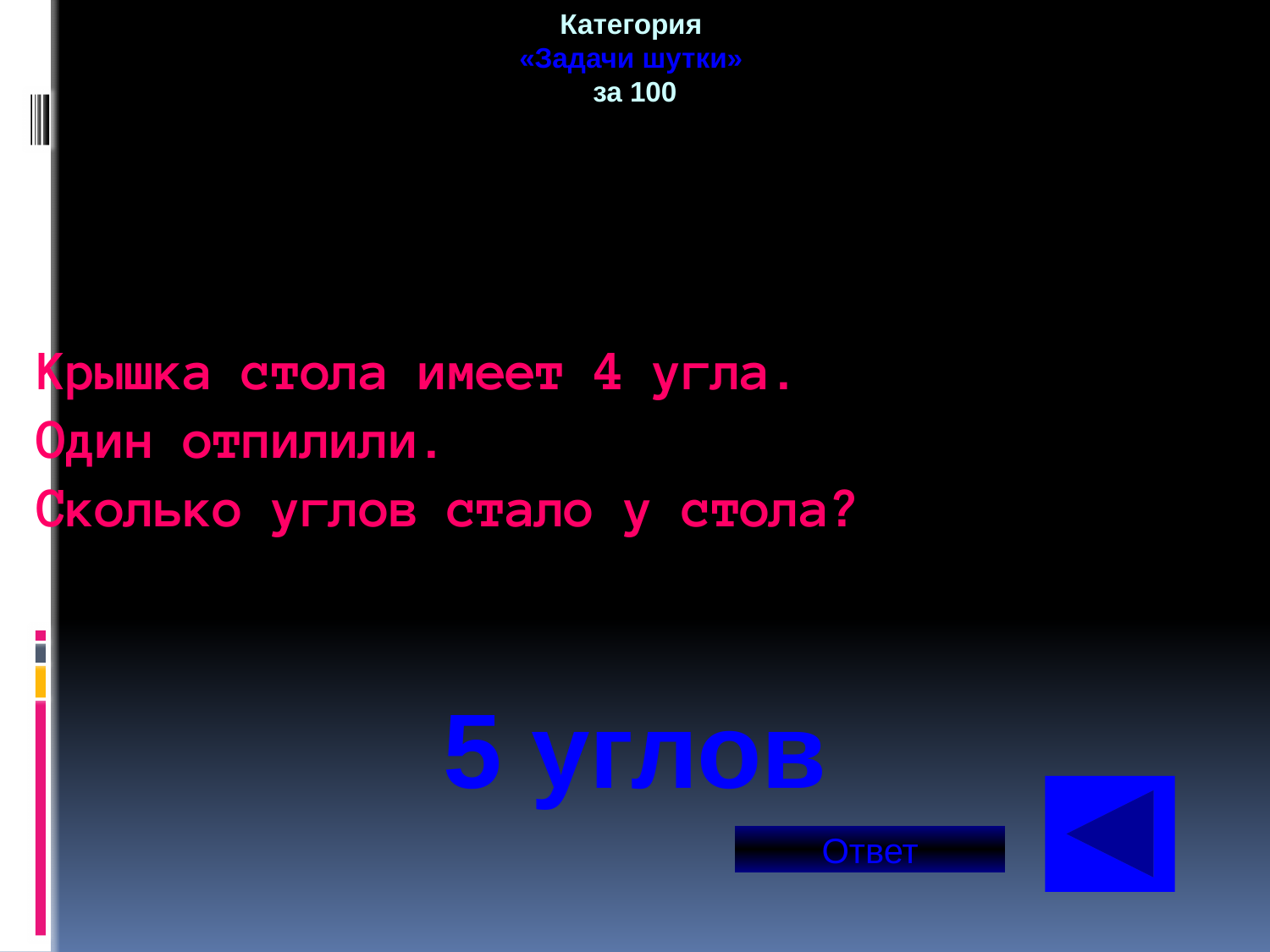

Категория
«Задачи шутки»
за 100
# Крышка стола имеет 4 угла. Один отпилили. Сколько углов стало у стола?
5 углов

Ответ